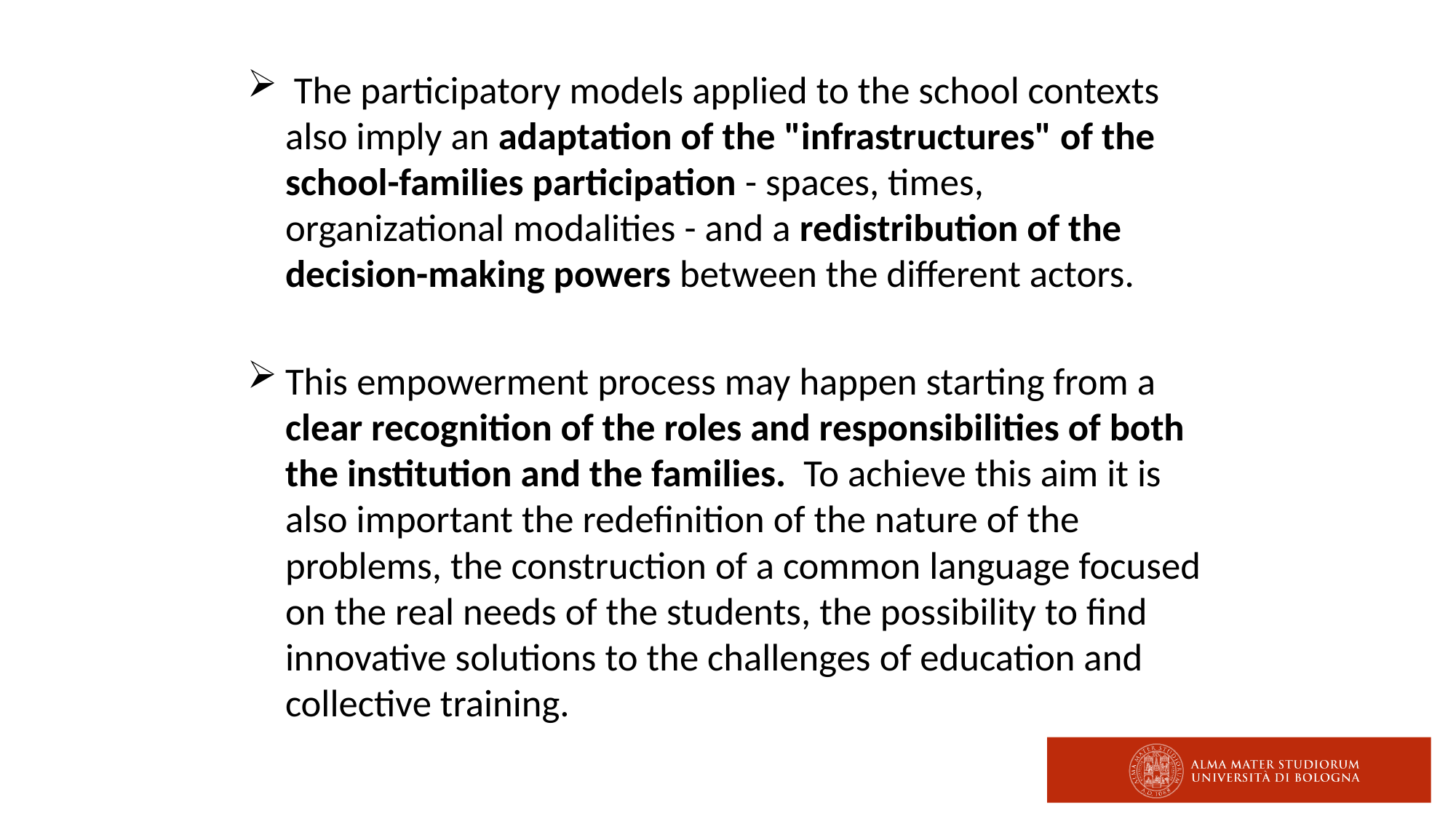

The participatory models applied to the school contexts also imply an adaptation of the "infrastructures" of the school-families participation - spaces, times, organizational modalities - and a redistribution of the decision-making powers between the different actors.

This empowerment process may happen starting from a clear recognition of the roles and responsibilities of both the institution and the families.  To achieve this aim it is also important the redefinition of the nature of the problems, the construction of a common language focused on the real needs of the students, the possibility to find innovative solutions to the challenges of education and collective training.